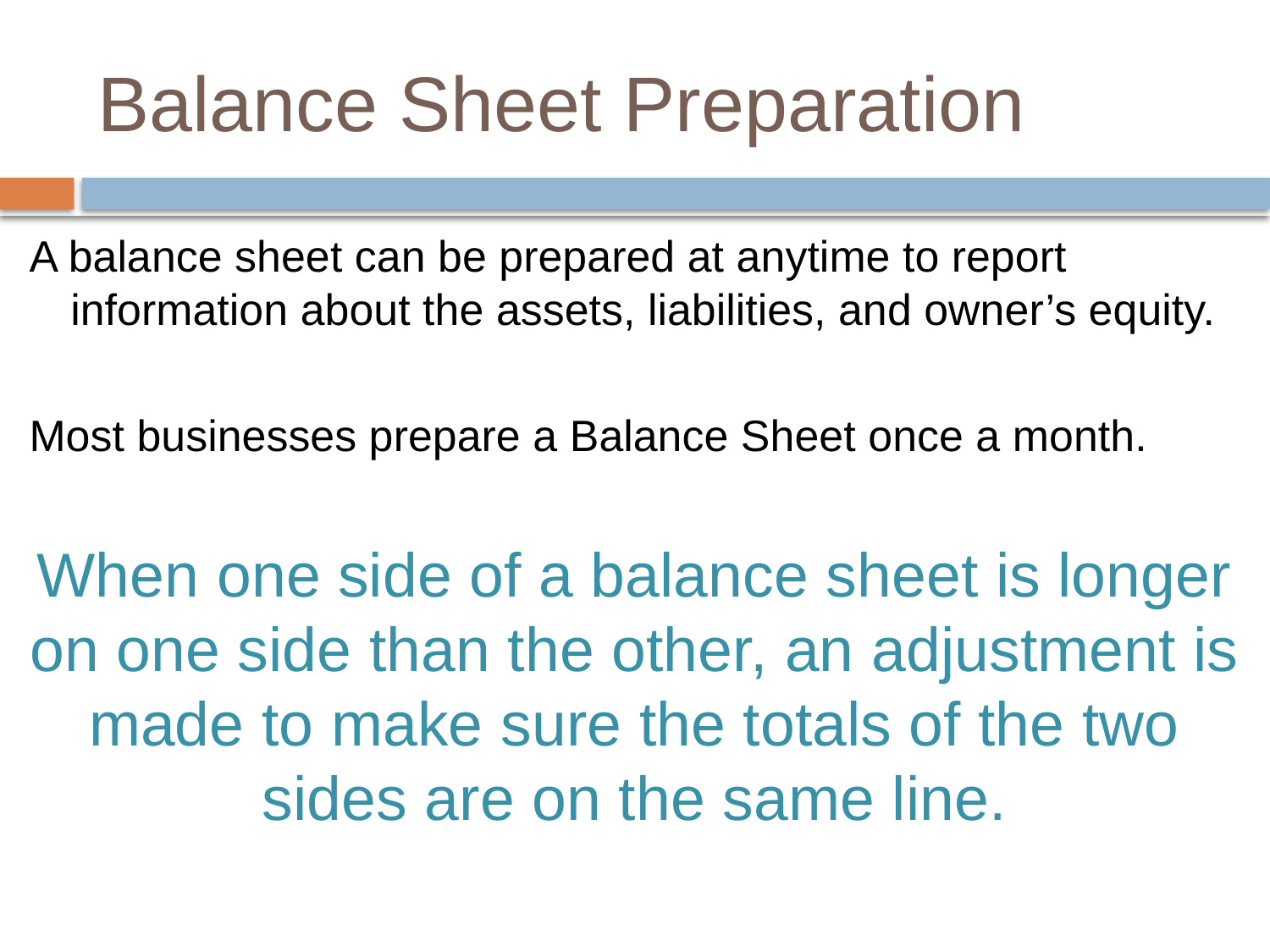

# Balance Sheet Preparation
A balance sheet can be prepared at anytime to report information about the assets, liabilities, and owner’s equity.

Most businesses prepare a Balance Sheet once a month.

When one side of a balance sheet is longer on one side than the other, an adjustment is made to make sure the totals of the two sides are on the same line.